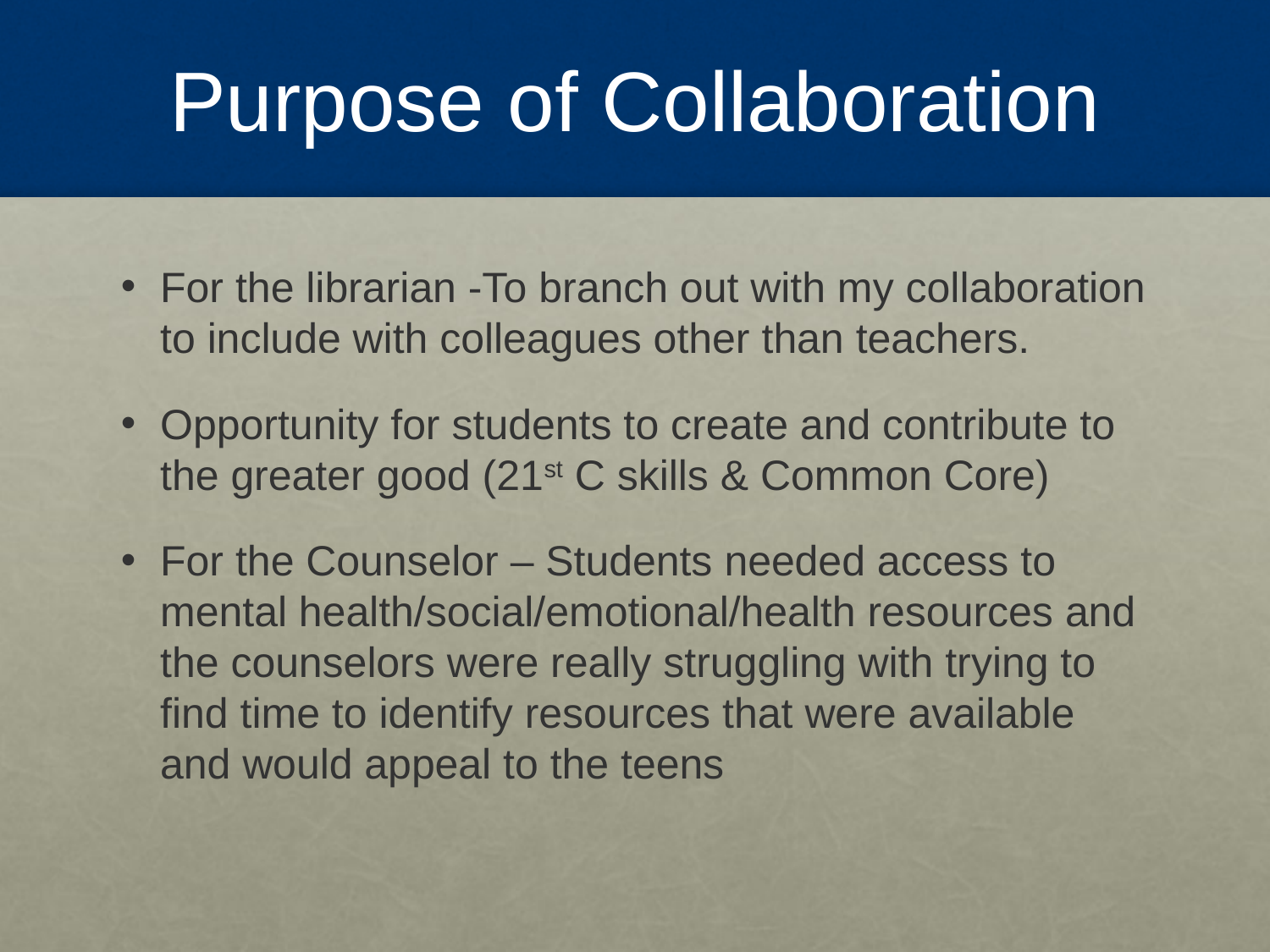

# Purpose of Collaboration
For the librarian -To branch out with my collaboration to include with colleagues other than teachers.
Opportunity for students to create and contribute to the greater good (21st C skills & Common Core)
For the Counselor – Students needed access to mental health/social/emotional/health resources and the counselors were really struggling with trying to find time to identify resources that were available and would appeal to the teens